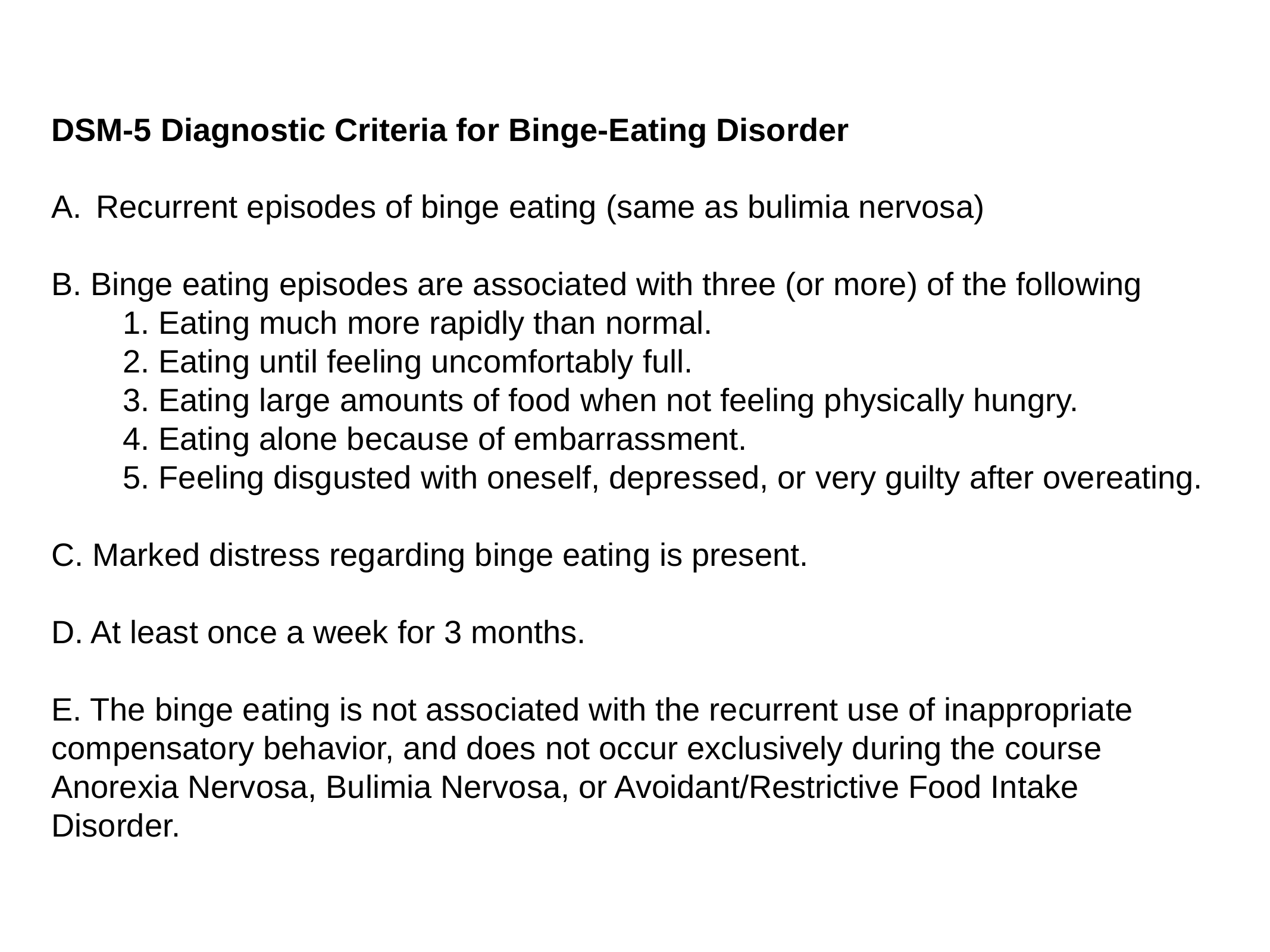

DSM-5 Diagnostic Criteria for Binge-Eating Disorder

Recurrent episodes of binge eating (same as bulimia nervosa)

B. Binge eating episodes are associated with three (or more) of the following
        1. Eating much more rapidly than normal.
        2. Eating until feeling uncomfortably full.
        3. Eating large amounts of food when not feeling physically hungry.
        4. Eating alone because of embarrassment.
        5. Feeling disgusted with oneself, depressed, or very guilty after overeating.

C. Marked distress regarding binge eating is present.

D. At least once a week for 3 months.

E. The binge eating is not associated with the recurrent use of inappropriate compensatory behavior, and does not occur exclusively during the course Anorexia Nervosa, Bulimia Nervosa, or Avoidant/Restrictive Food Intake Disorder.